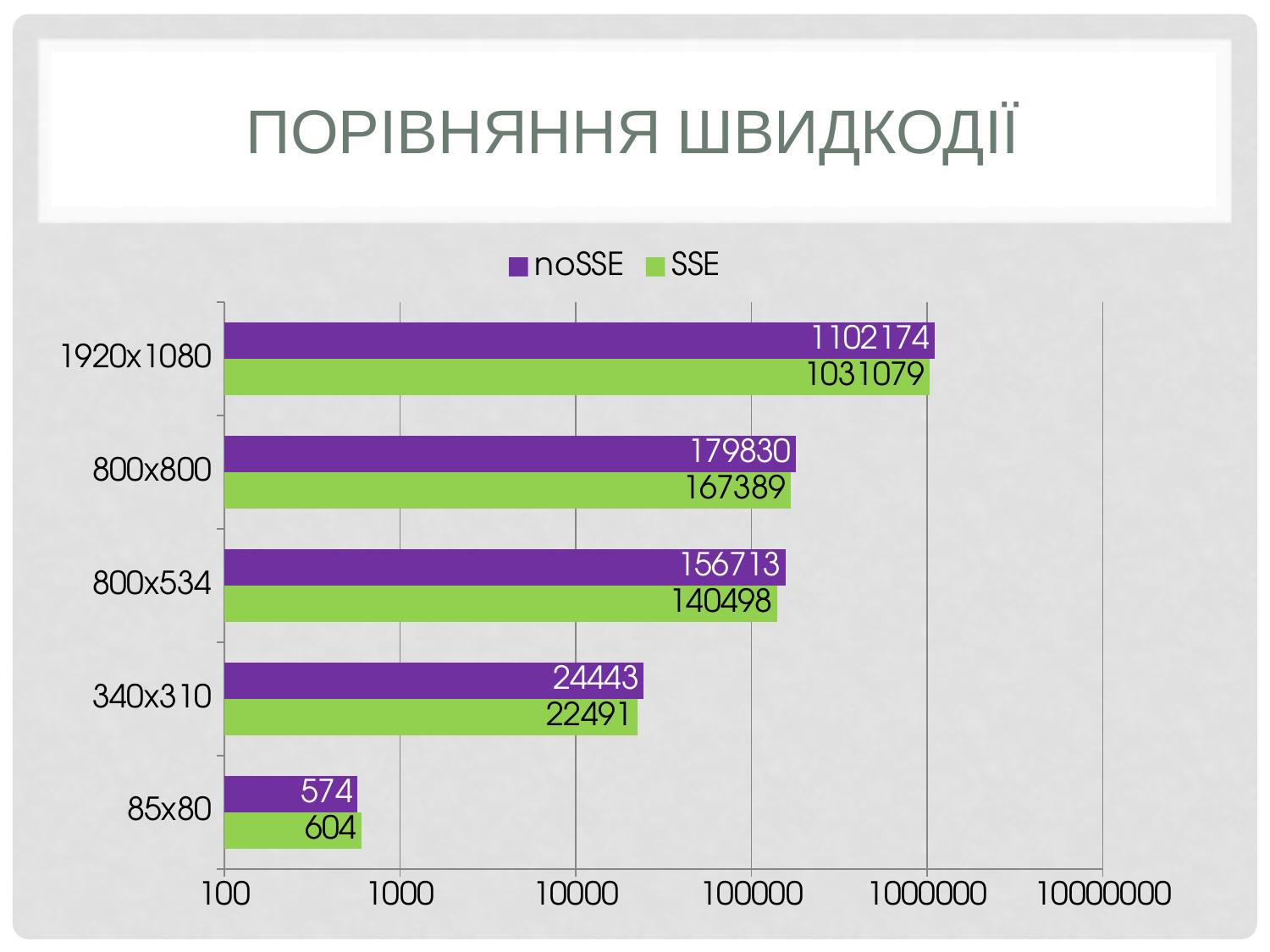

# Порівняння швидкодії

### Chart

| Category | SSE | noSSE |
|---|---|---|
| 85x80 | 604.0 | 574.0 |
| 340x310 | 22491.0 | 24443.0 |
| 800x534 | 140498.0 | 156713.0 |
| 800x800 | 167389.0 | 179830.0 |
| 1920x1080 | 1031079.0 | 1102174.0 |